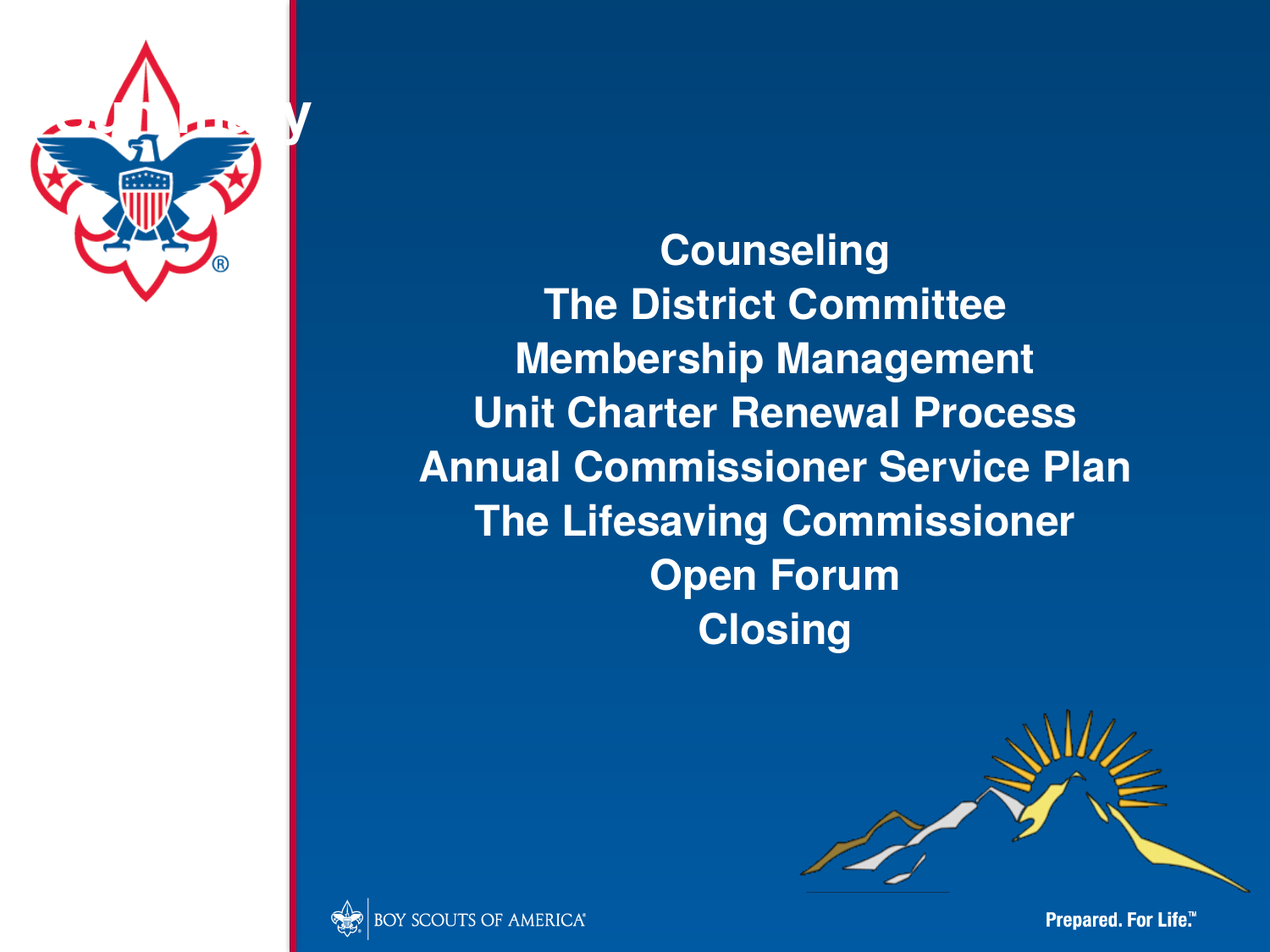

Summary
Counseling
The District Committee
Membership Management
Unit Charter Renewal Process
Annual Commissioner Service Plan
The Lifesaving Commissioner
Open Forum
Closing